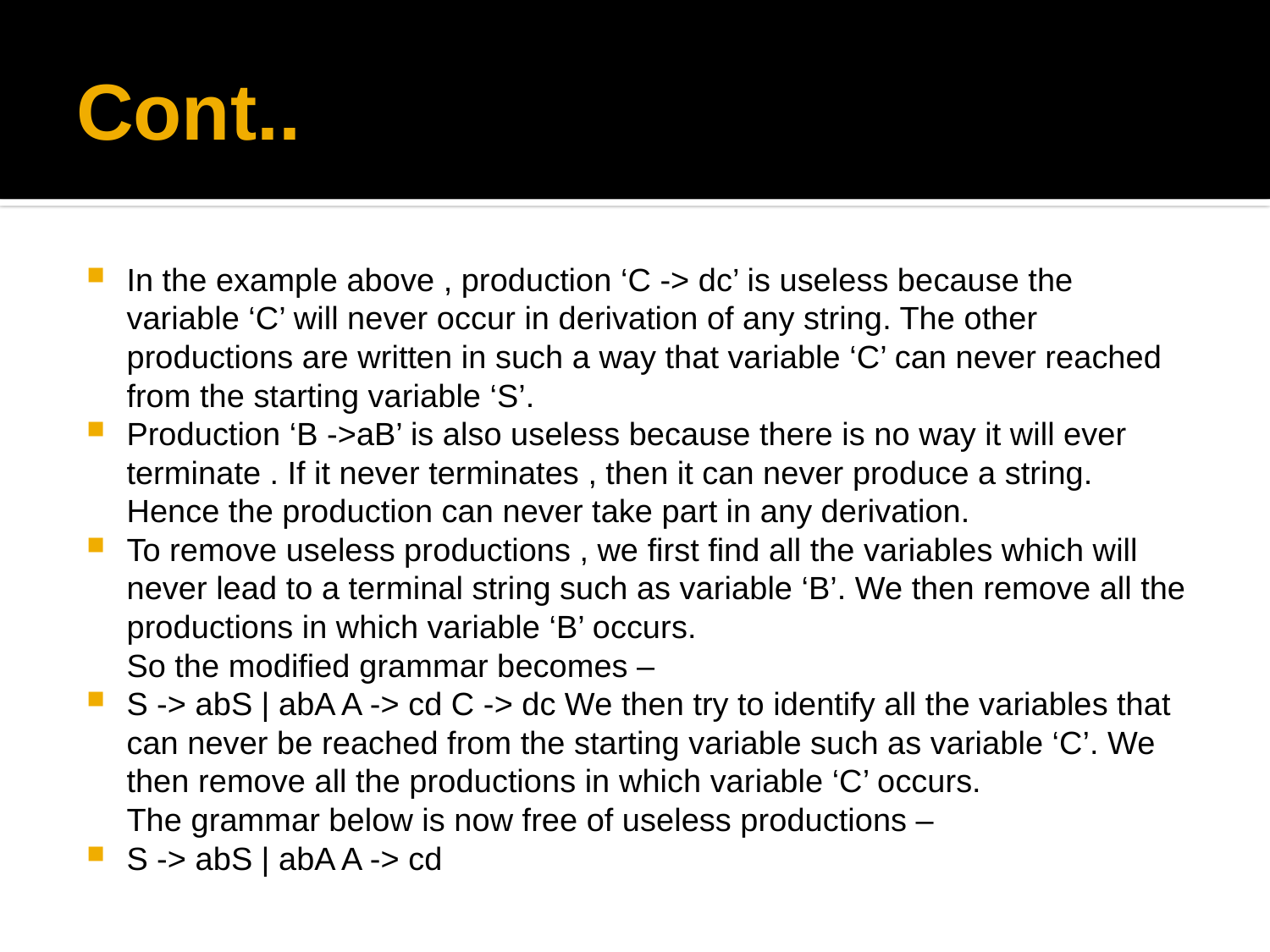

# Cont..
In the example above , production ‘C -> dc’ is useless because the variable ‘C’ will never occur in derivation of any string. The other productions are written in such a way that variable ‘C’ can never reached from the starting variable ‘S’.
Production ‘B ->aB’ is also useless because there is no way it will ever terminate . If it never terminates , then it can never produce a string. Hence the production can never take part in any derivation.
To remove useless productions , we first find all the variables which will never lead to a terminal string such as variable ‘B’. We then remove all the productions in which variable ‘B’ occurs.
So the modified grammar becomes –
S -> abS | abA A -> cd C -> dc We then try to identify all the variables that can never be reached from the starting variable such as variable ‘C’. We then remove all the productions in which variable ‘C’ occurs.
The grammar below is now free of useless productions –
S -> abS | abA A -> cd